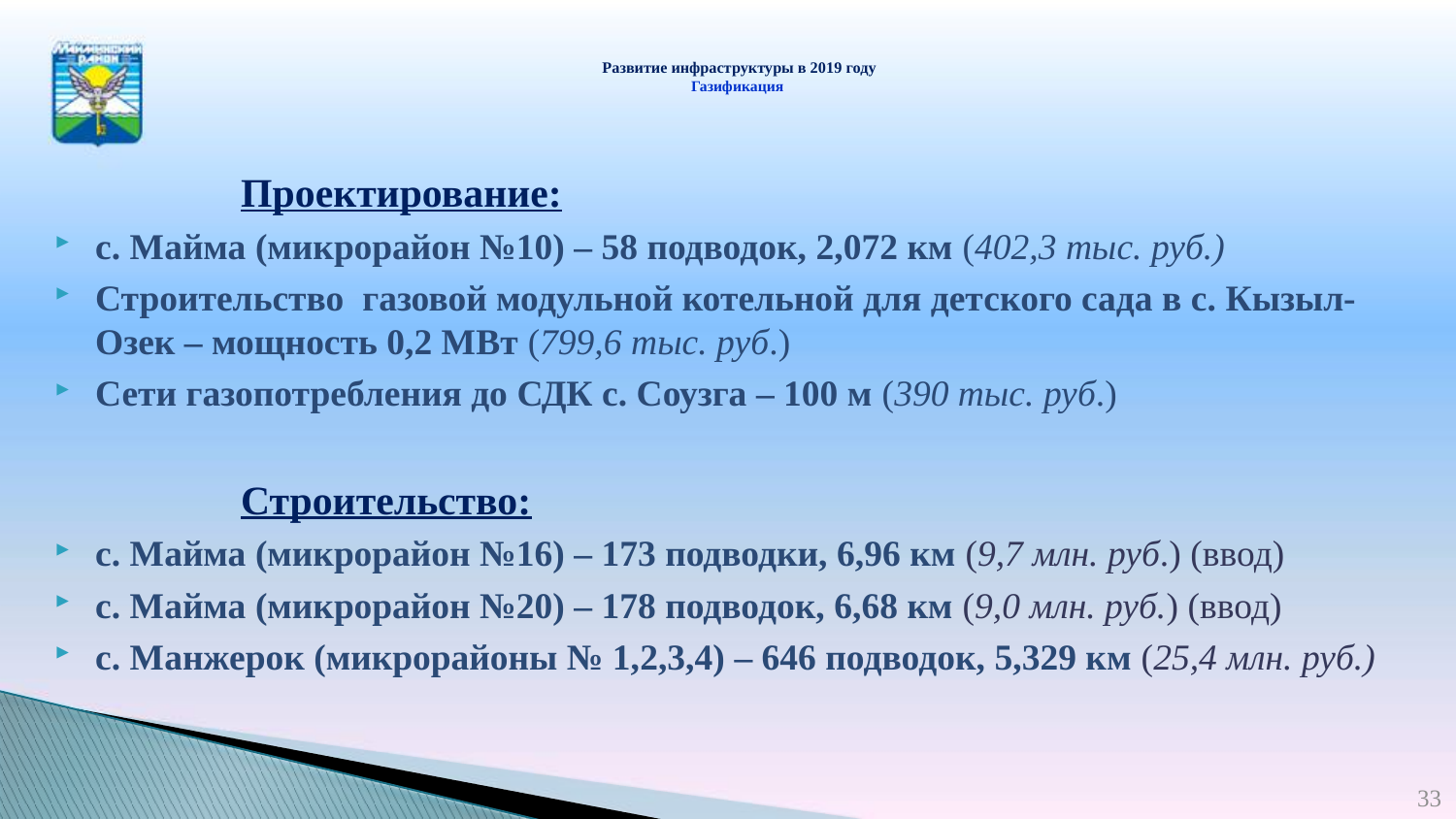

# Развитие инфраструктуры в 2019 году Газификация
		Проектирование:
с. Майма (микрорайон №10) – 58 подводок, 2,072 км (402,3 тыс. руб.)
Строительство  газовой модульной котельной для детского сада в с. Кызыл-Озек – мощность 0,2 МВт (799,6 тыс. руб.)
Сети газопотребления до СДК с. Соузга – 100 м (390 тыс. руб.)

 		Строительство:
с. Майма (микрорайон №16) – 173 подводки, 6,96 км (9,7 млн. руб.) (ввод)
с. Майма (микрорайон №20) – 178 подводок, 6,68 км (9,0 млн. руб.) (ввод)
с. Манжерок (микрорайоны № 1,2,3,4) – 646 подводок, 5,329 км (25,4 млн. руб.)

33